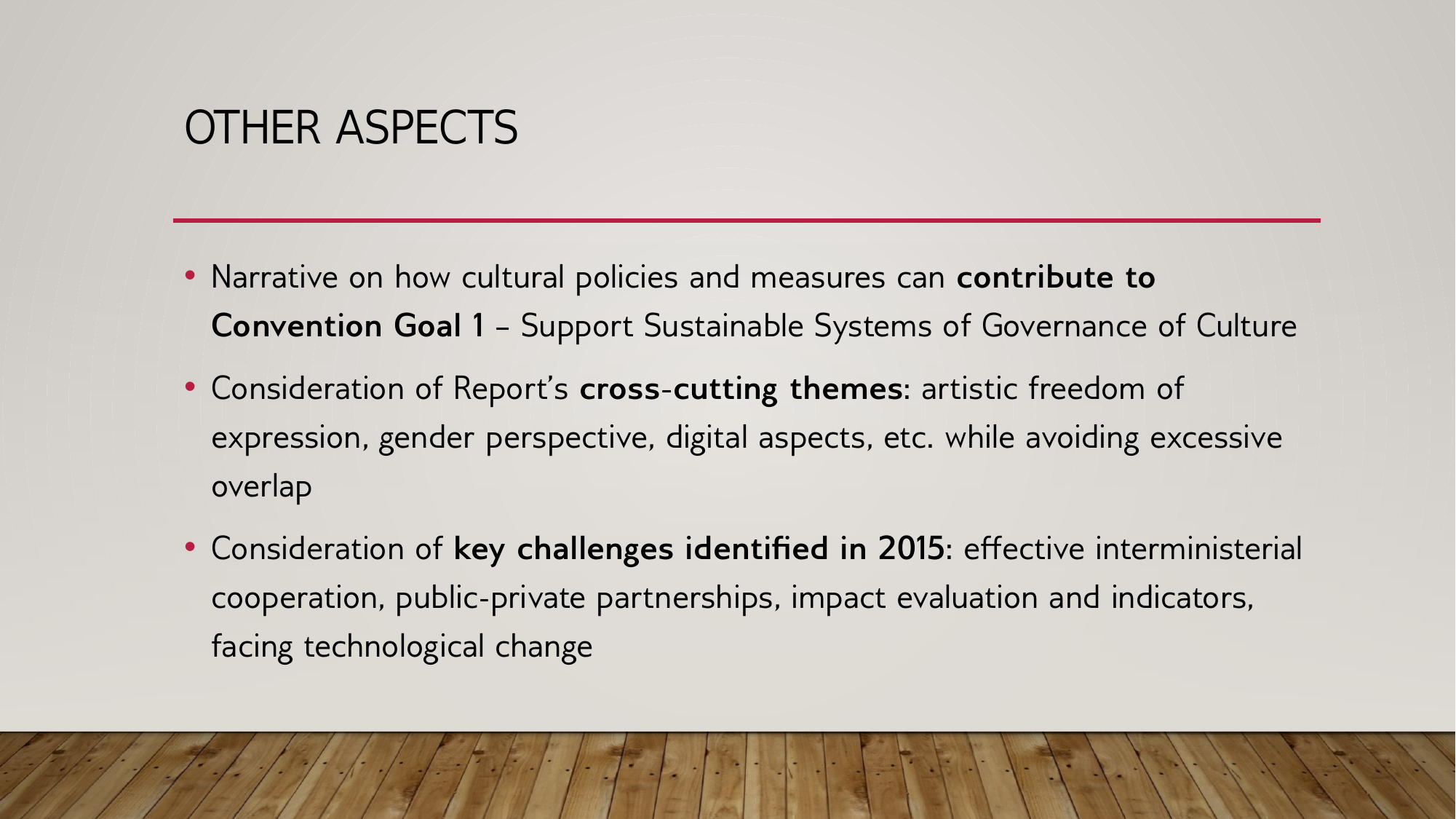

# Other aspects
Narrative on how cultural policies and measures can contribute to Convention Goal 1 – Support Sustainable Systems of Governance of Culture
Consideration of Report’s cross-cutting themes: artistic freedom of expression, gender perspective, digital aspects, etc. while avoiding excessive overlap
Consideration of key challenges identified in 2015: effective interministerial cooperation, public-private partnerships, impact evaluation and indicators, facing technological change